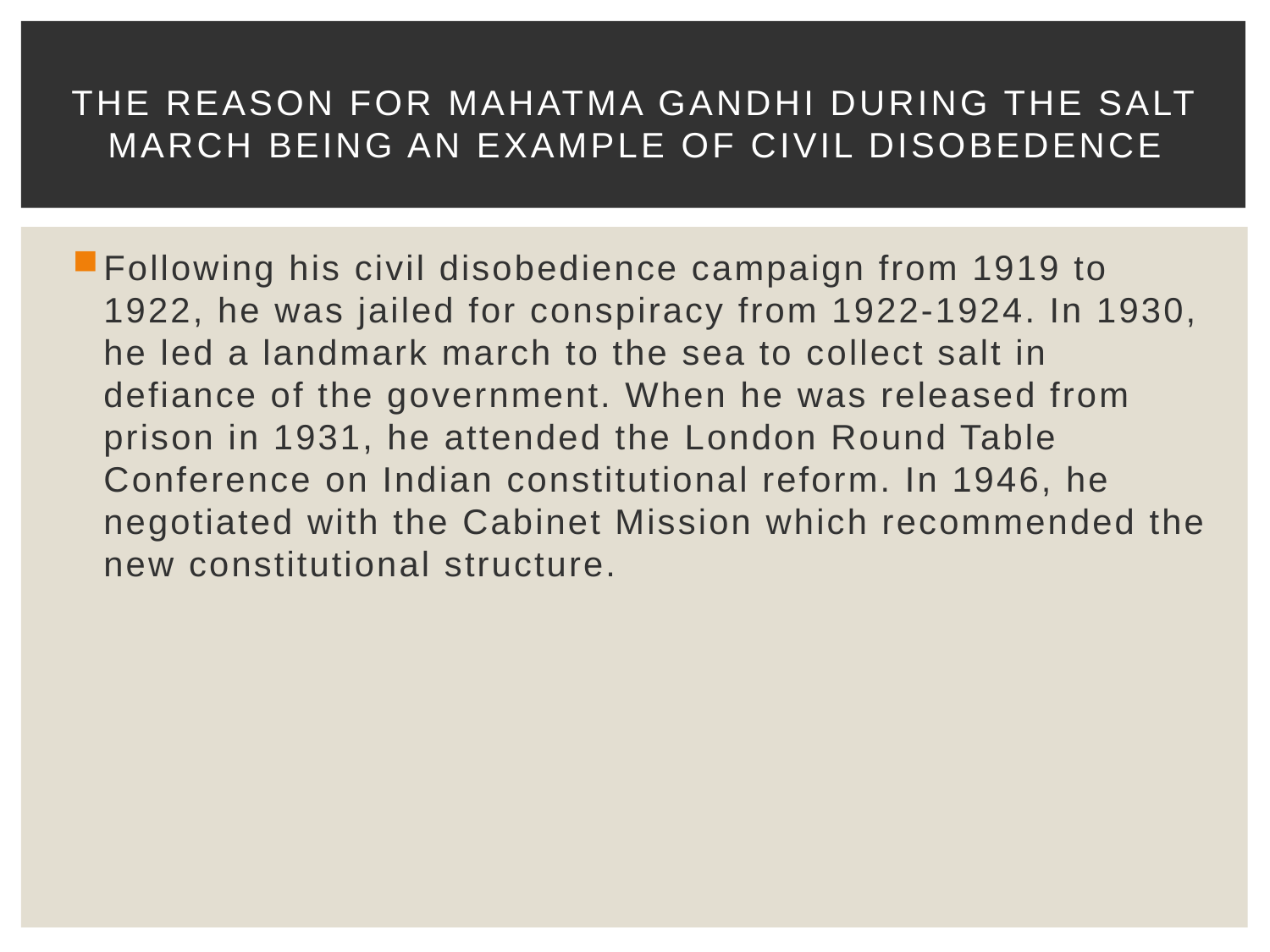

# The reason for mahatma gandhi during the salt march being an example of civil disobedence
Following his civil disobedience campaign from 1919 to 1922, he was jailed for conspiracy from 1922-1924. In 1930, he led a landmark march to the sea to collect salt in defiance of the government. When he was released from prison in 1931, he attended the London Round Table Conference on Indian constitutional reform. In 1946, he negotiated with the Cabinet Mission which recommended the new constitutional structure.